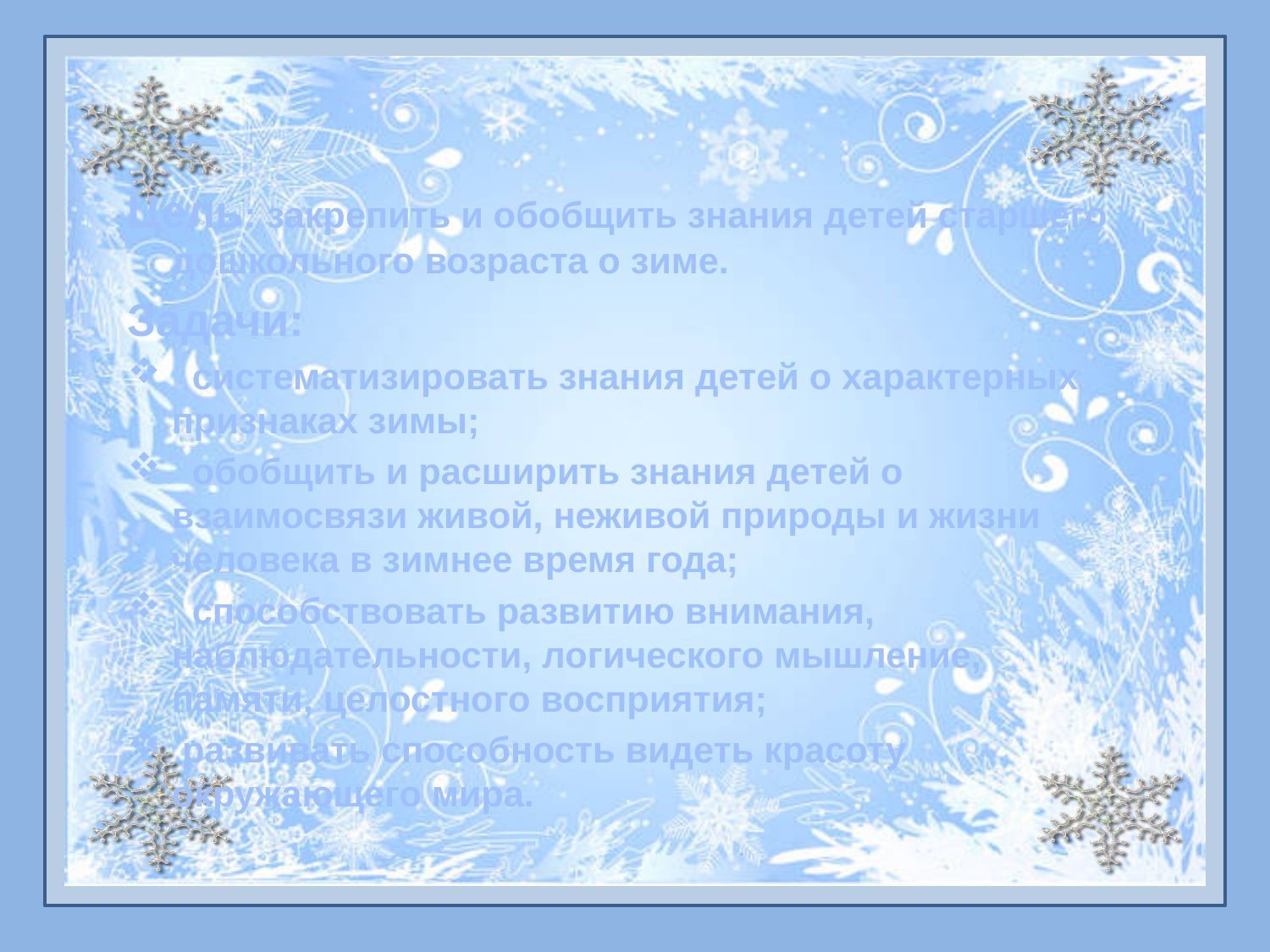

Цель: закрепить и обобщить знания детей старшего дошкольного возраста о зиме.
Задачи:
  систематизировать знания детей о характерных признаках зимы;
  обобщить и расширить знания детей о взаимосвязи живой, неживой природы и жизни человека в зимнее время года;
  способствовать развитию внимания, наблюдательности, логического мышление, памяти, целостного восприятия;
 развивать способность видеть красоту окружающего мира.